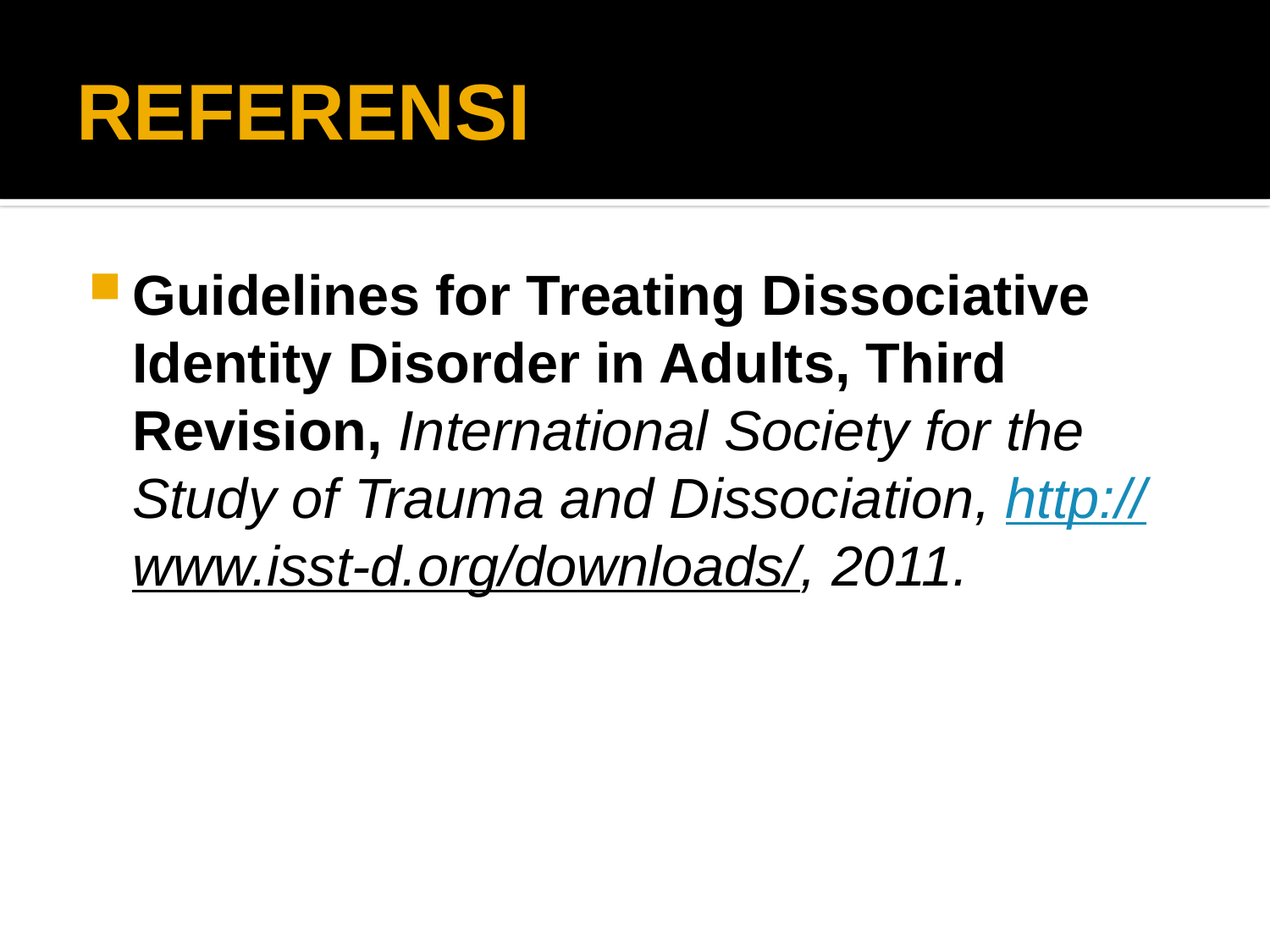

# REFERENSI
Guidelines for Treating Dissociative Identity Disorder in Adults, Third Revision, International Society for the Study of Trauma and Dissociation, http://www.isst-d.org/downloads/, 2011.